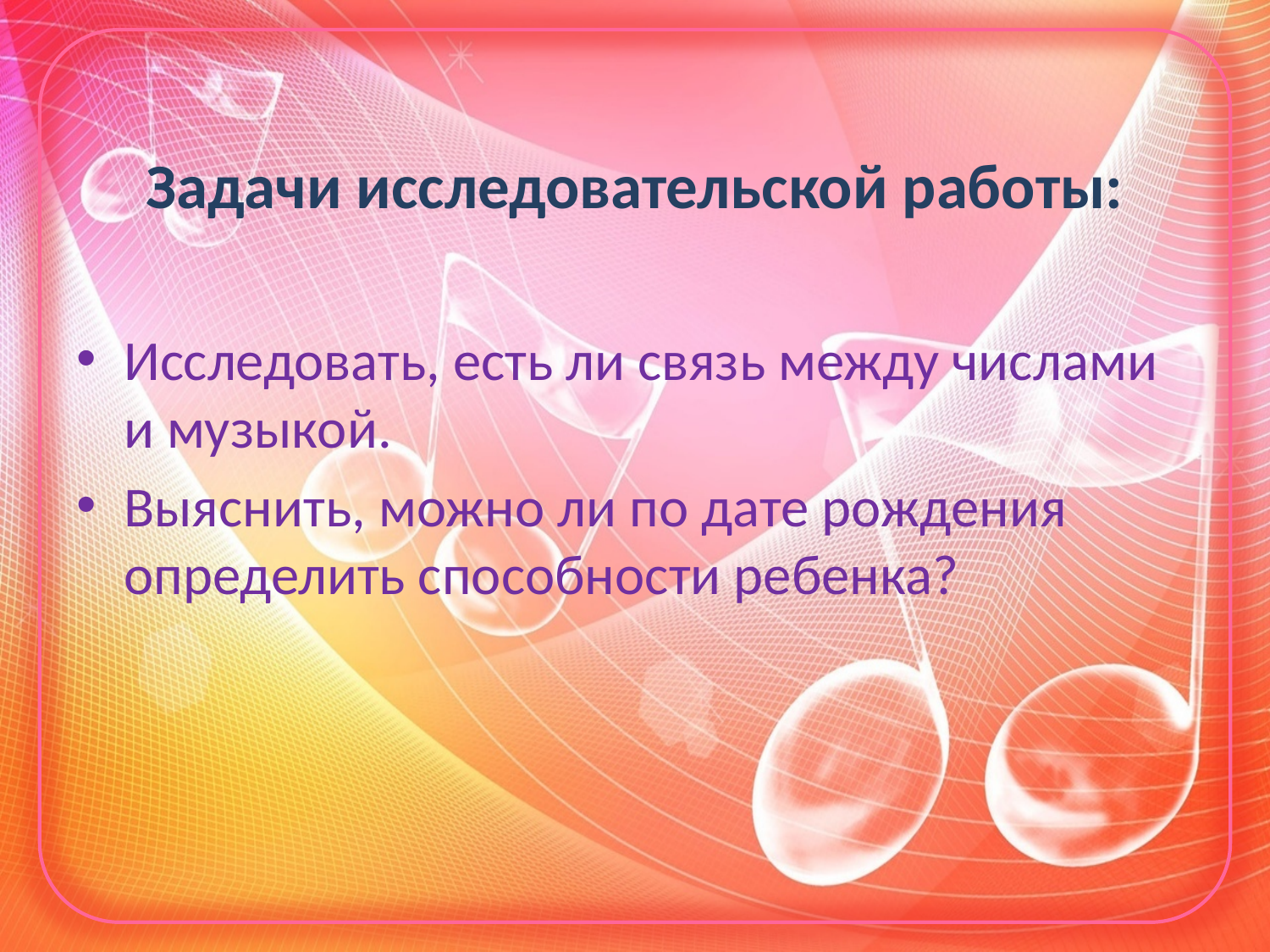

# Задачи исследовательской работы:
Исследовать, есть ли связь между числами и музыкой.
Выяснить, можно ли по дате рождения определить способности ребенка?